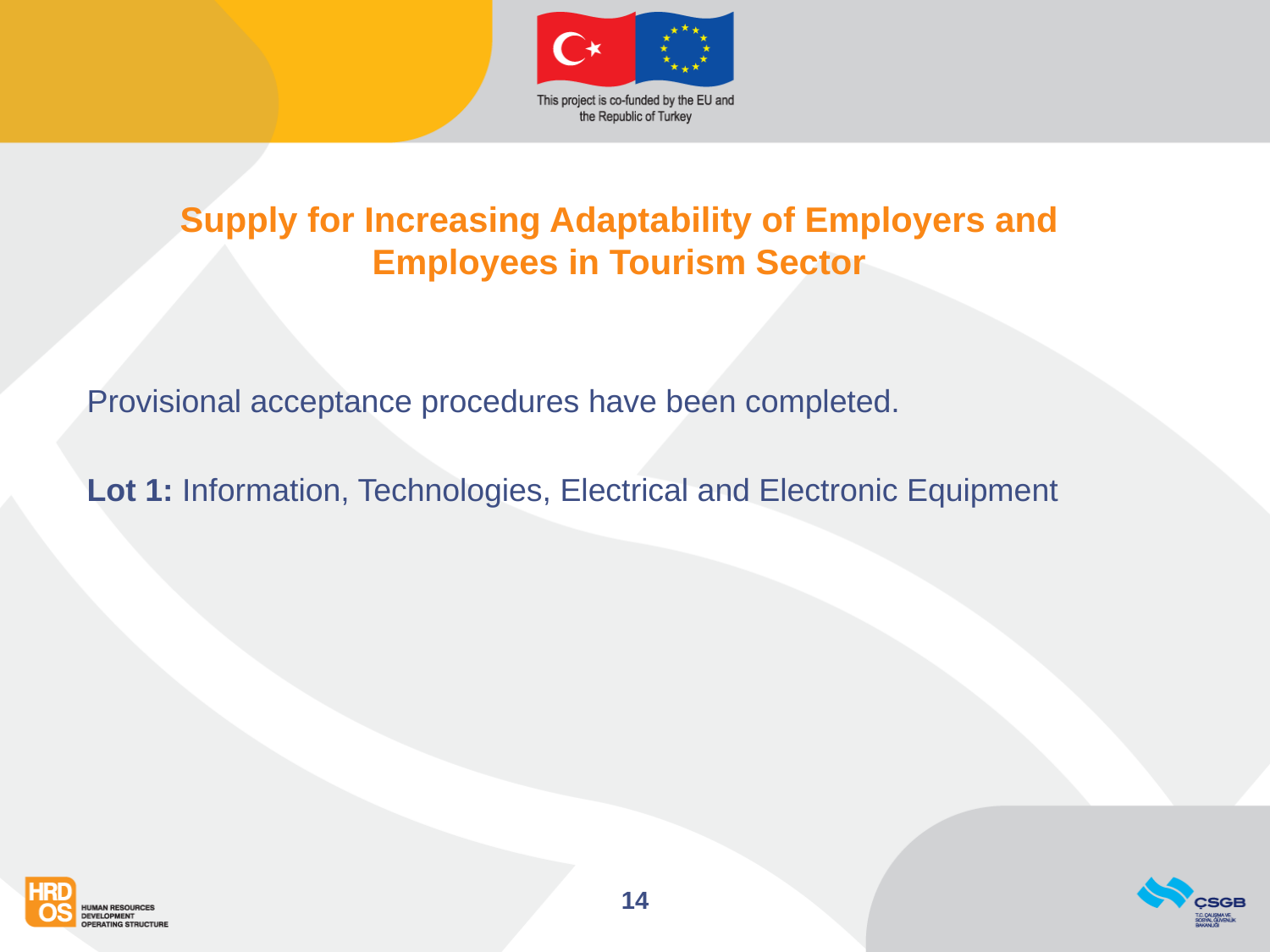

# Supply for Increasing Adaptability of Employers and Employees in Tourism Sector
Provisional acceptance procedures have been completed.

Lot 1: Information, Technologies, Electrical and Electronic Equipment

14